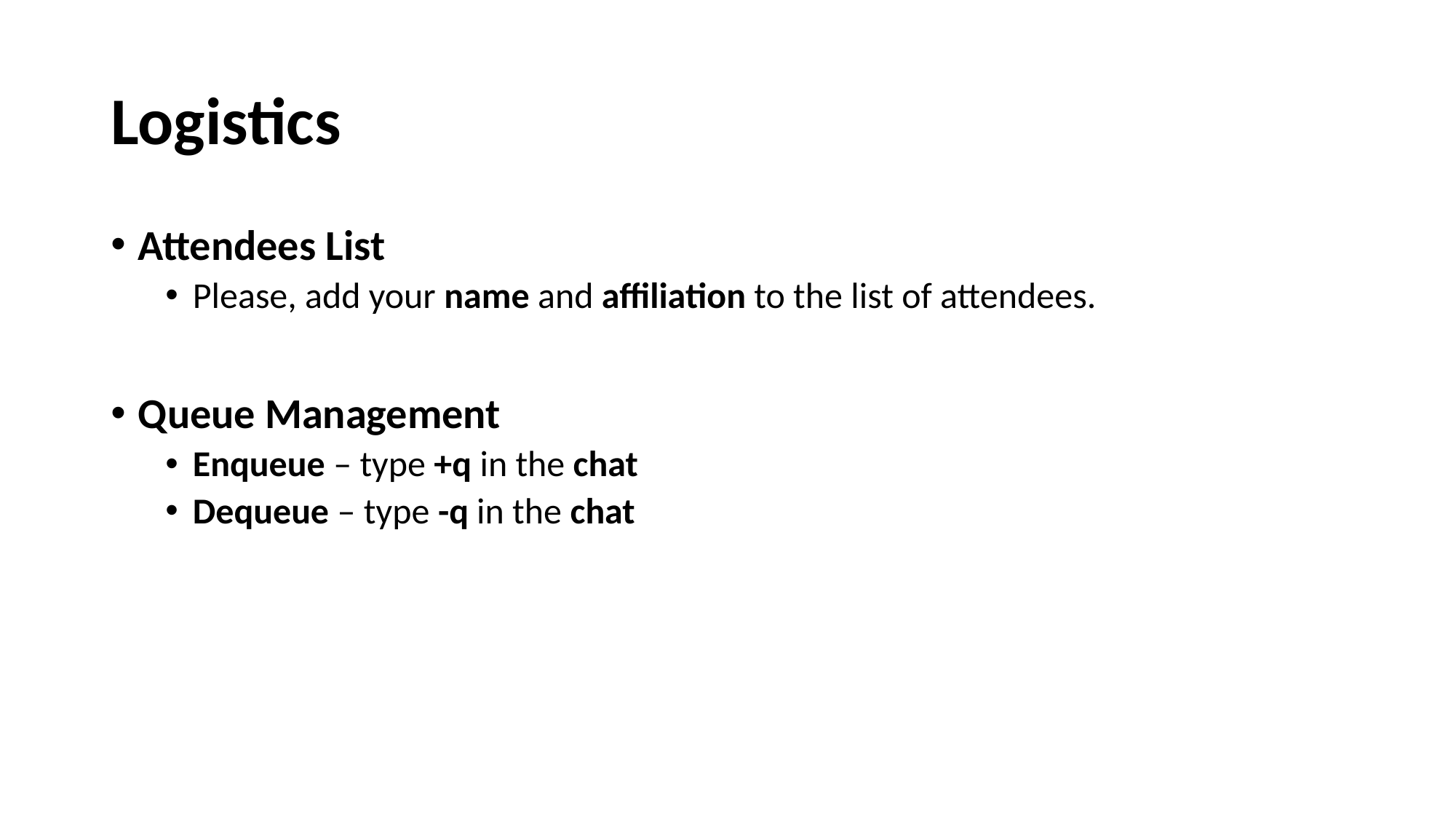

# Logistics
Attendees List
Please, add your name and affiliation to the list of attendees.

Queue Management
Enqueue – type +q in the chat
Dequeue – type -q in the chat